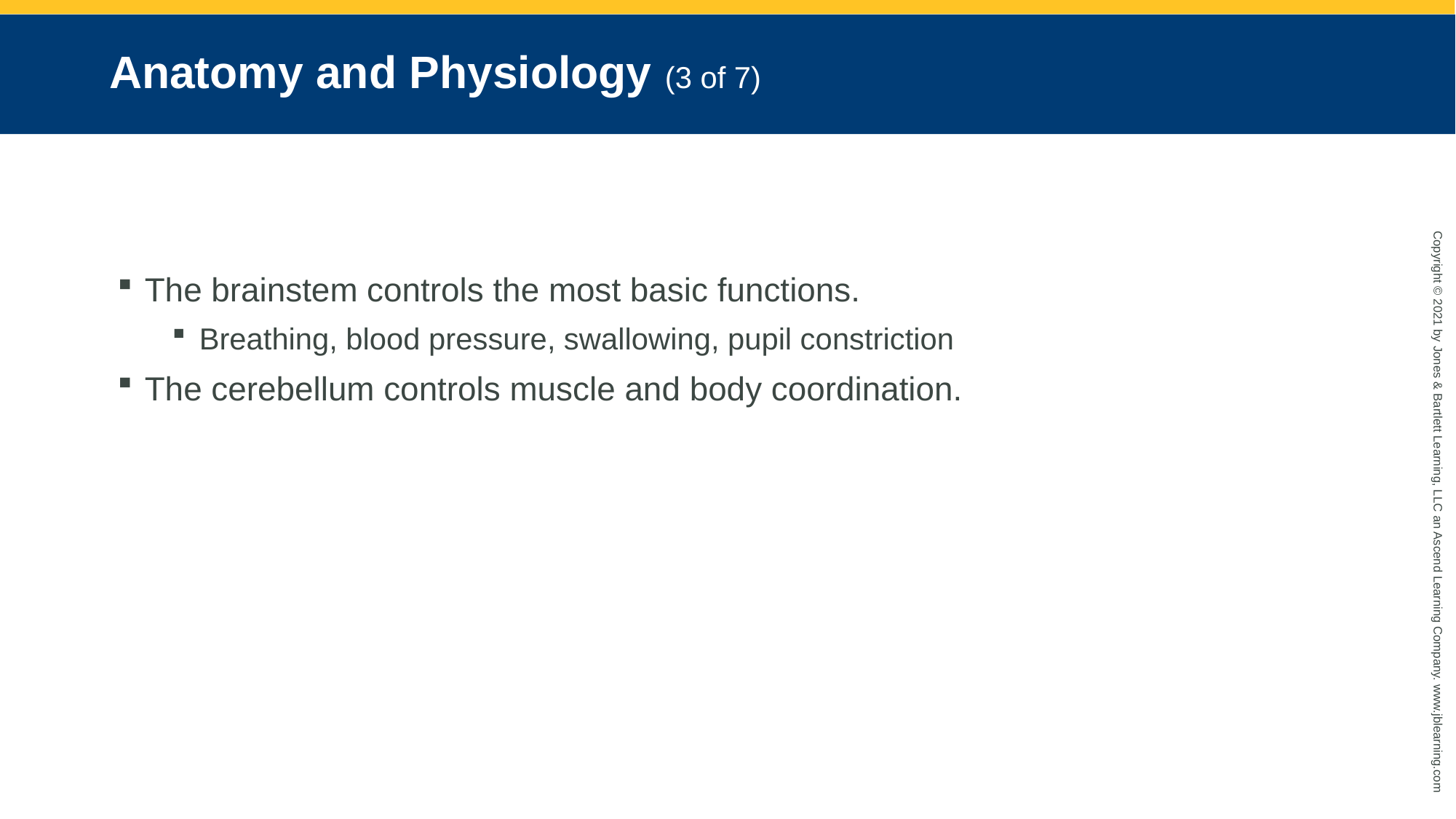

# Anatomy and Physiology (3 of 7)
The brainstem controls the most basic functions.
Breathing, blood pressure, swallowing, pupil constriction
The cerebellum controls muscle and body coordination.